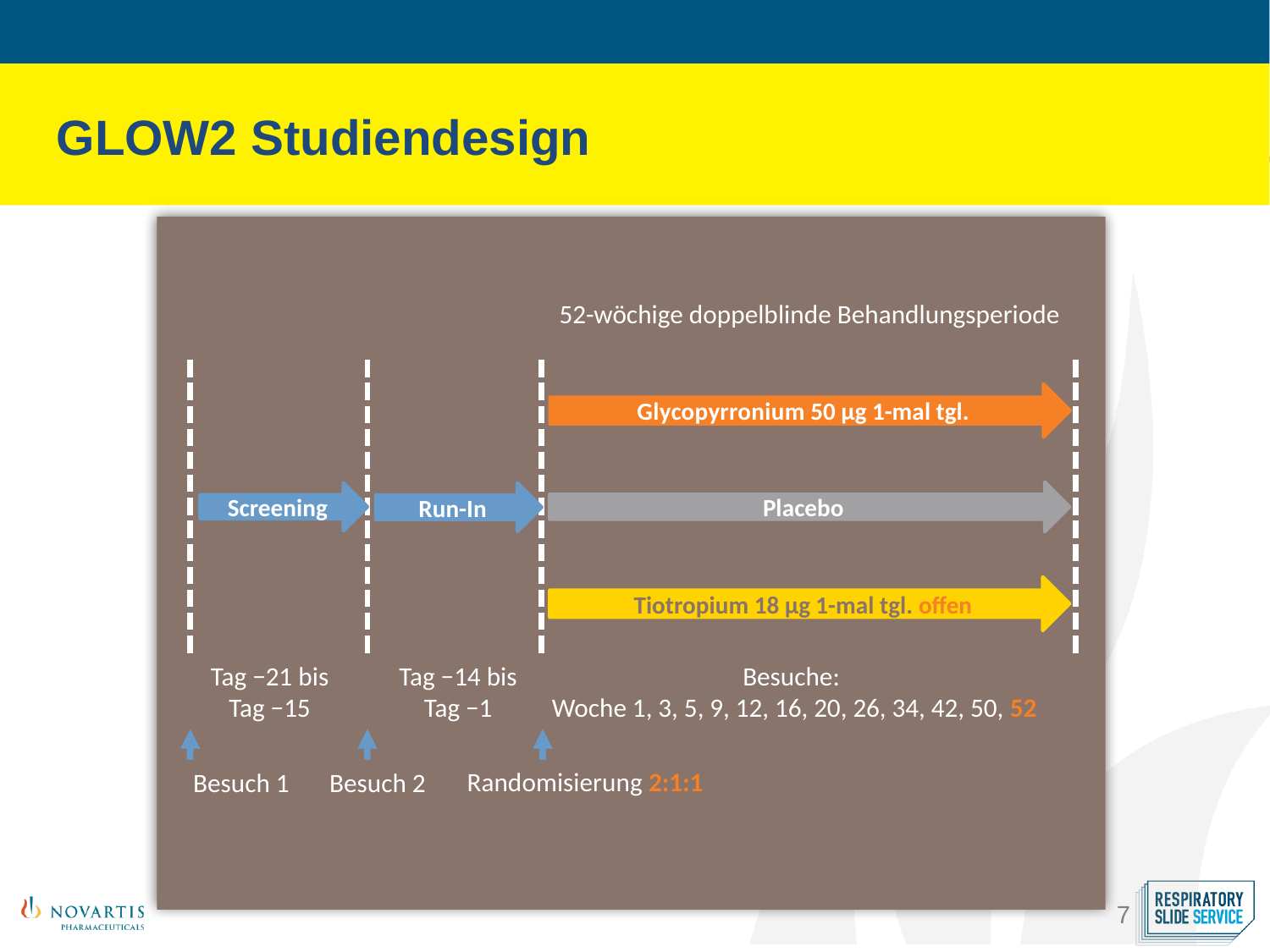

GLOW2 Studiendesign

52-wöchige doppelblinde Behandlungsperiode
Glycopyrronium 50 µg 1-mal tgl.
Placebo
Screening
Run-In
Tiotropium 18 µg 1-mal tgl. offen
Tag −21 bis
Tag −15
Besuche:
Woche 1, 3, 5, 9, 12, 16, 20, 26, 34, 42, 50, 52
Tag −14 bis
Tag −1
Randomisierung 2:1:1
Besuch 1
Besuch 2